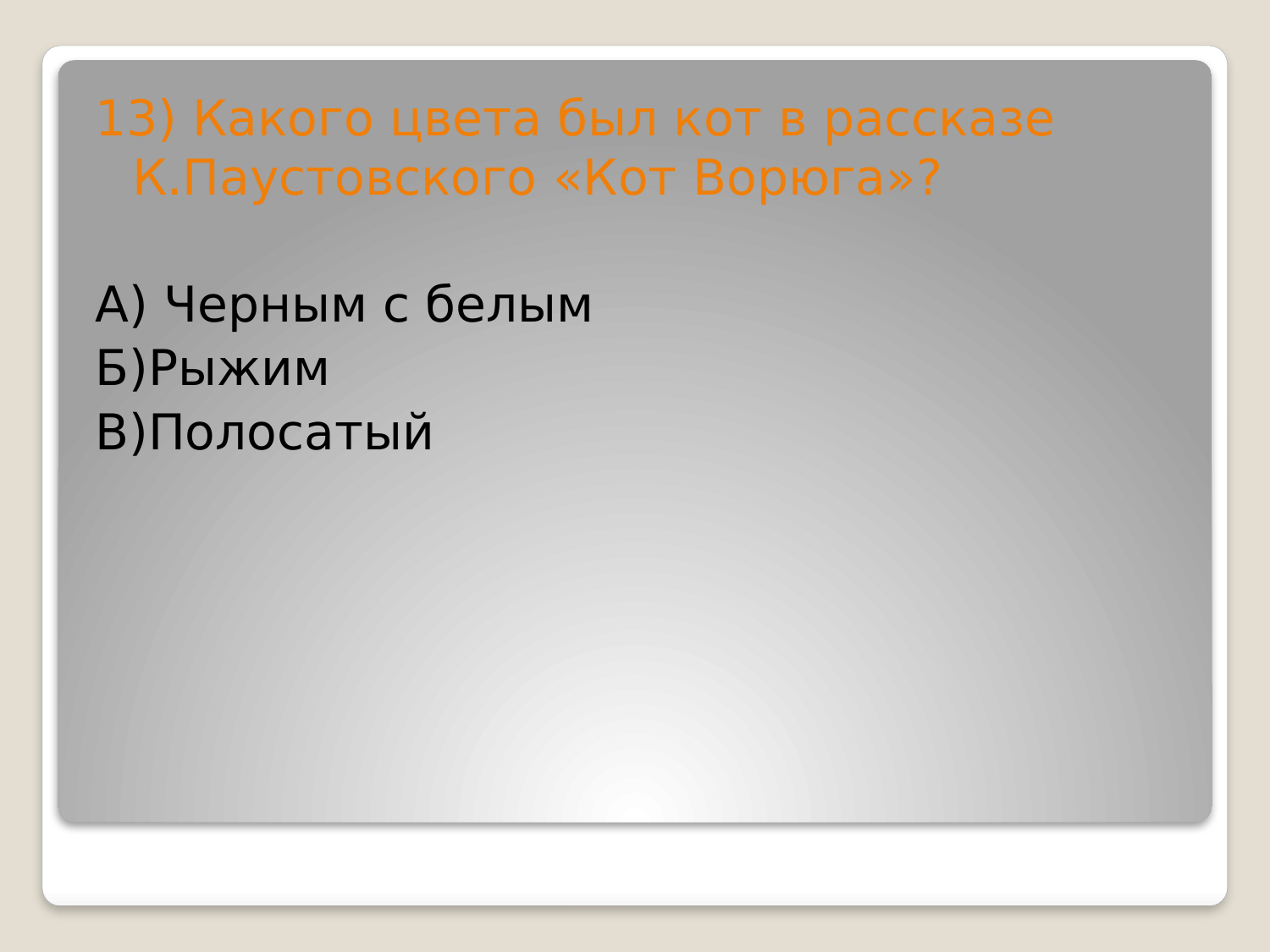

13) Какого цвета был кот в рассказе К.Паустовского «Кот Ворюга»?

А) Черным с белым
Б)Рыжим
В)Полосатый